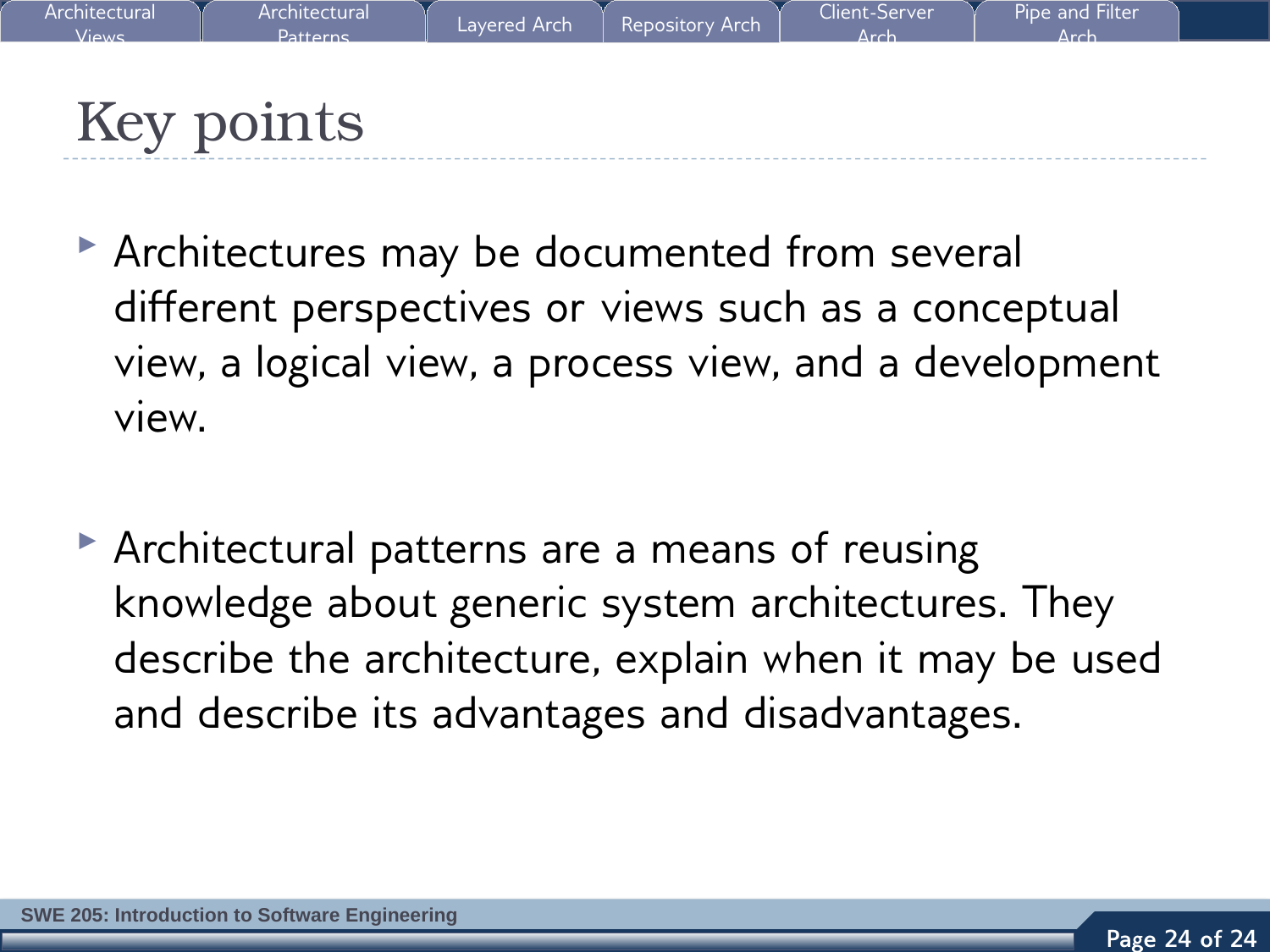

Architectural Views
Architectural Patterns
Layered Arch
Repository Arch
Client-Server Arch
Pipe and Filter Arch
# Key points
Architectures may be documented from several different perspectives or views such as a conceptual view, a logical view, a process view, and a development view.

Architectural patterns are a means of reusing knowledge about generic system architectures. They describe the architecture, explain when it may be used and describe its advantages and disadvantages.
24
Page 24 of 24